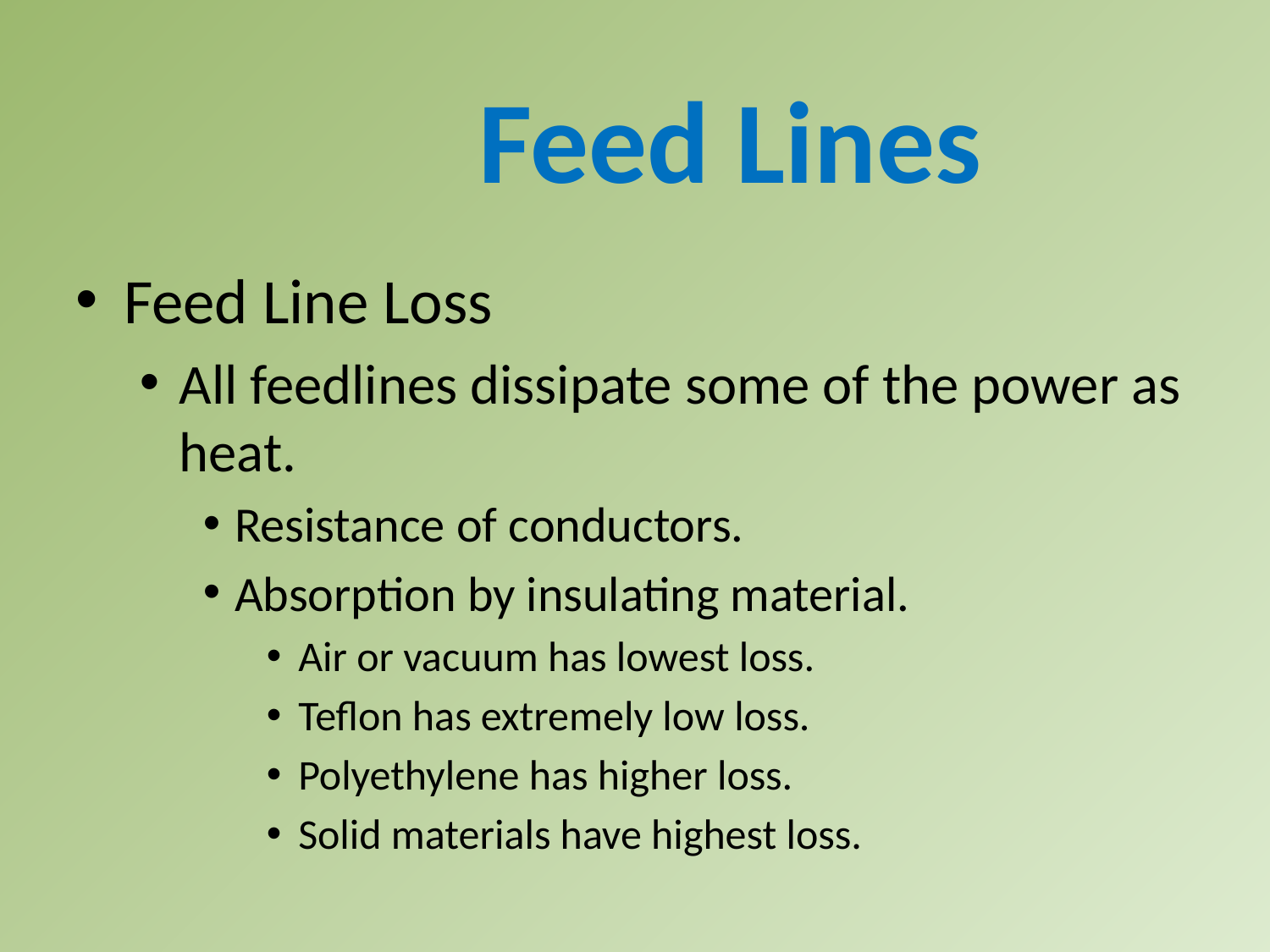

Feed Lines
Feed Line Loss
All feedlines dissipate some of the power as heat.
Resistance of conductors.
Absorption by insulating material.
Air or vacuum has lowest loss.
Teflon has extremely low loss.
Polyethylene has higher loss.
Solid materials have highest loss.